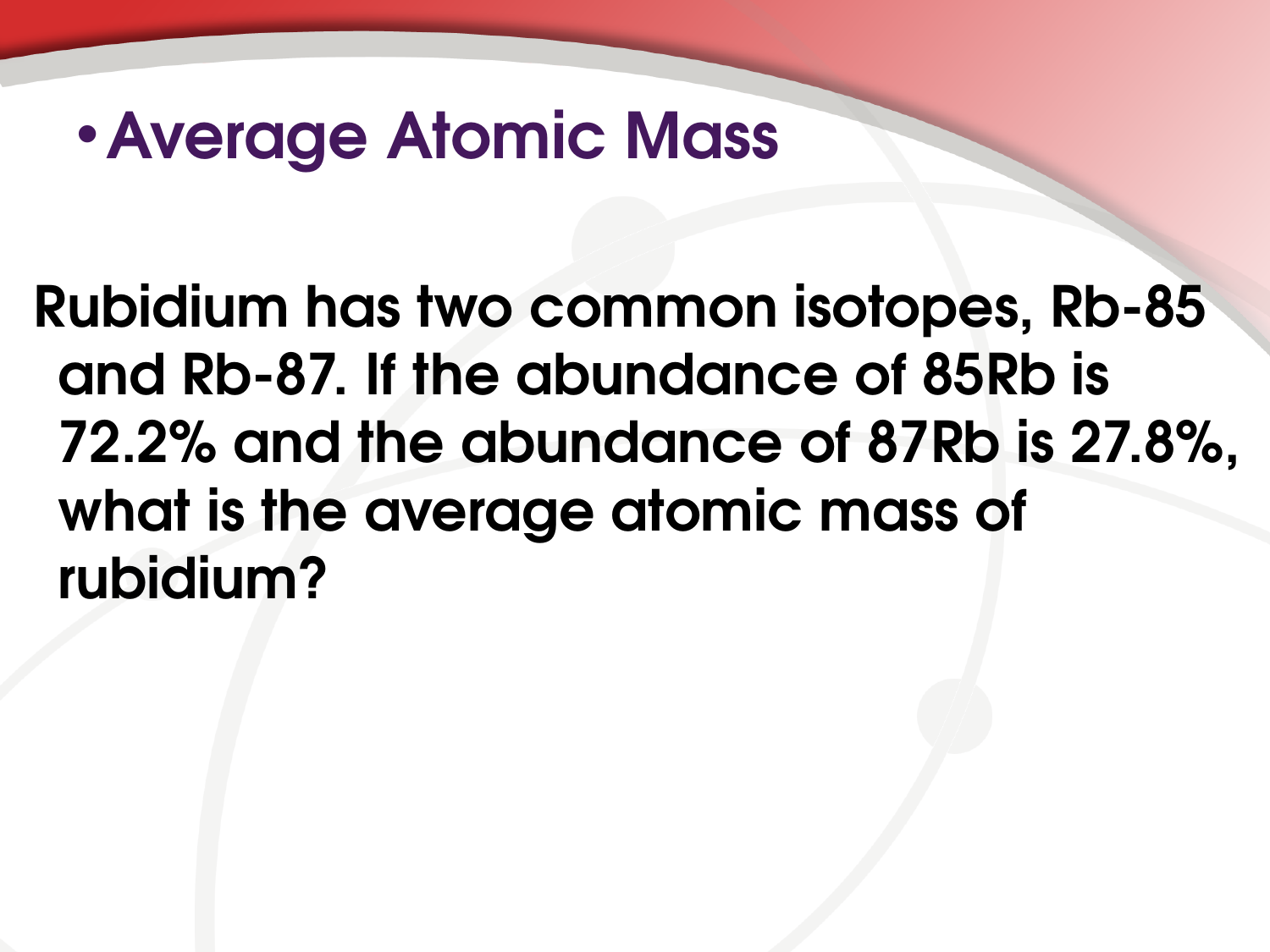

# Average Atomic Mass
Rubidium has two common isotopes, Rb-85 and Rb-87. If the abundance of 85Rb is 72.2% and the abundance of 87Rb is 27.8%, what is the average atomic mass of rubidium?